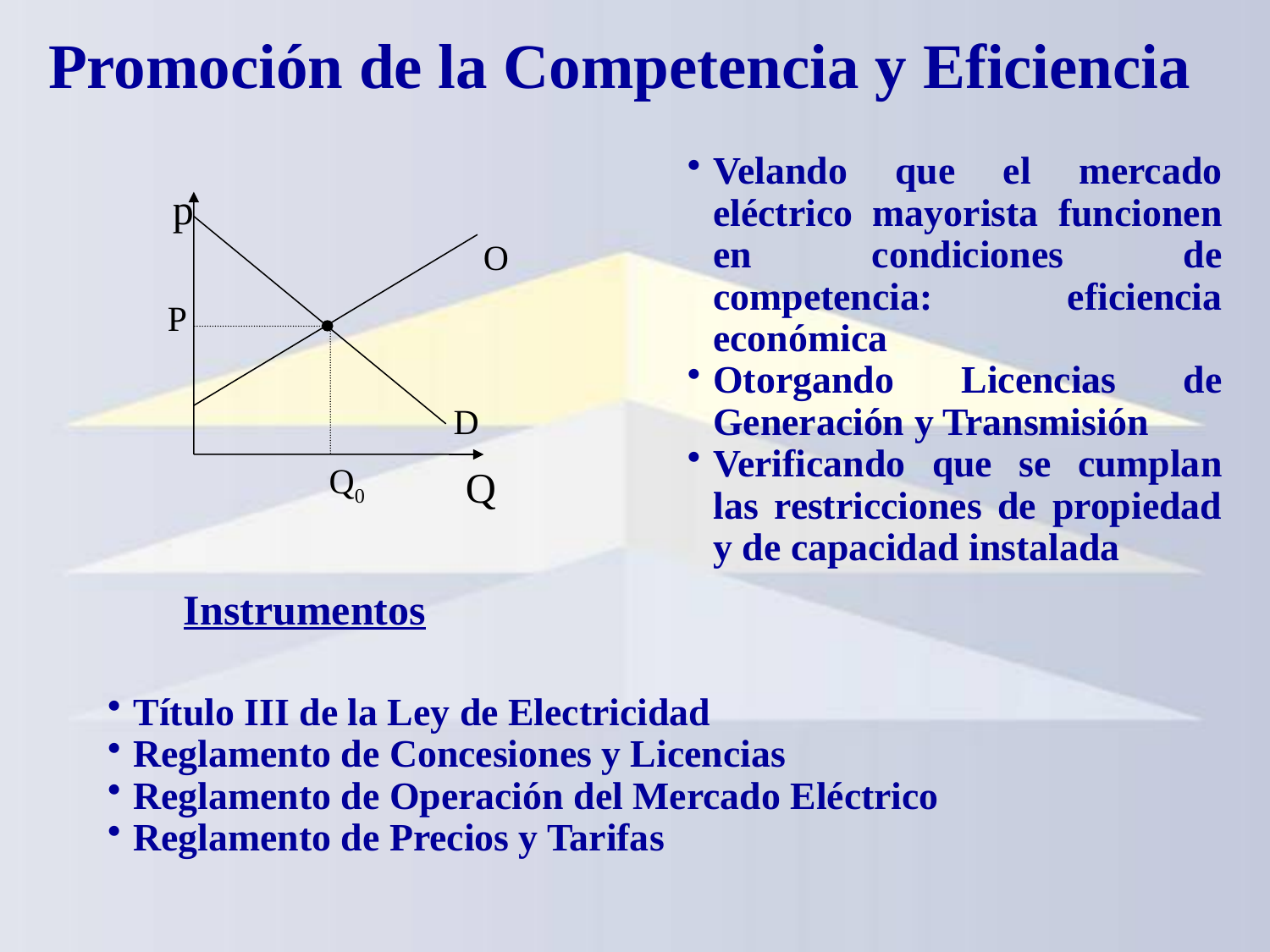

Promoción de la Competencia y Eficiencia
Velando que el mercado eléctrico mayorista funcionen en condiciones de competencia: eficiencia económica
Otorgando Licencias de Generación y Transmisión
Verificando que se cumplan las restricciones de propiedad y de capacidad instalada
p

O

P

D
Q0

Q

Instrumentos
Título III de la Ley de Electricidad
Reglamento de Concesiones y Licencias
Reglamento de Operación del Mercado Eléctrico
Reglamento de Precios y Tarifas